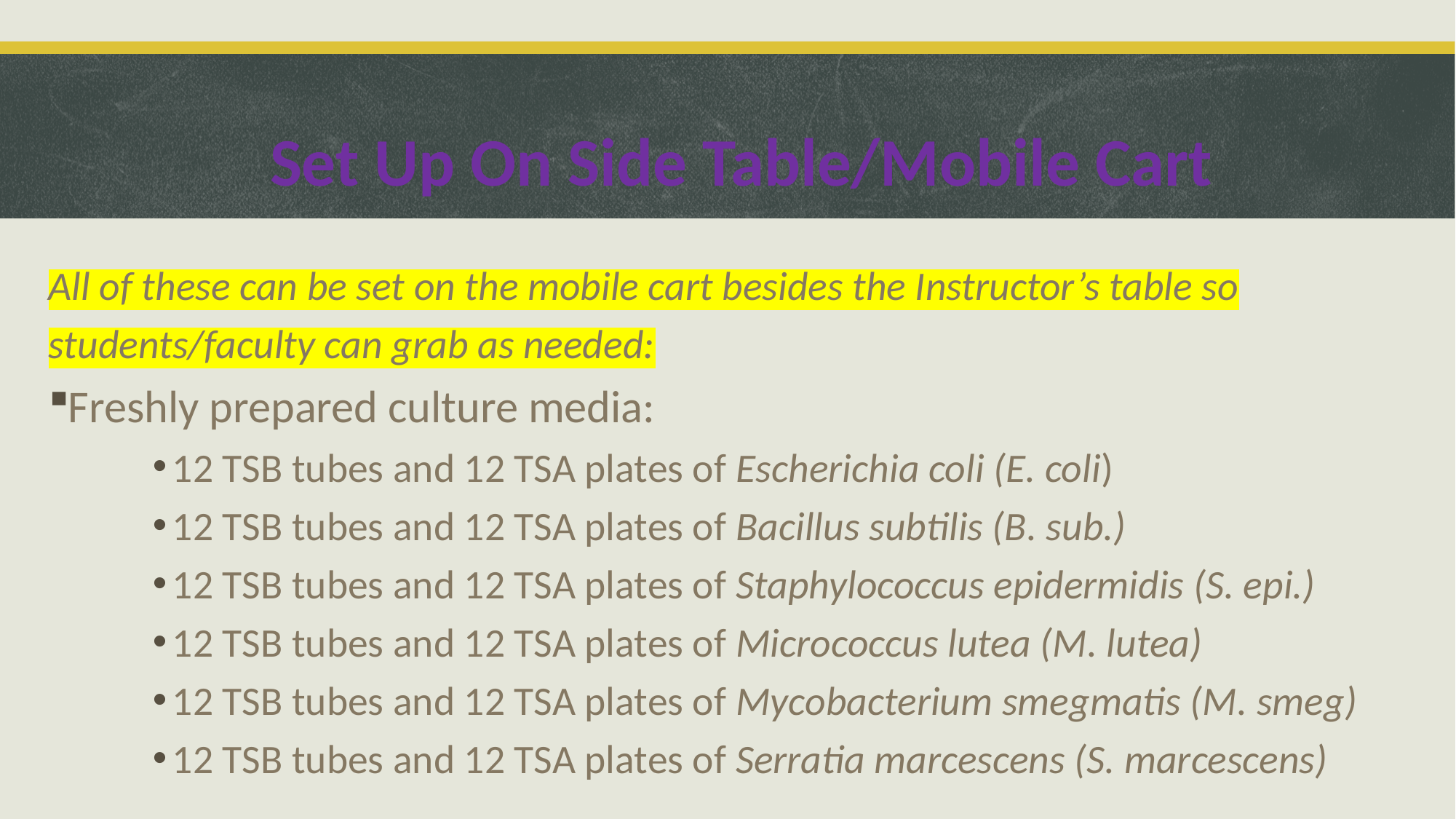

Set Up On Side Table/Mobile Cart

All of these can be set on the mobile cart besides the Instructor’s table so students/faculty can grab as needed:
Freshly prepared culture media:
12 TSB tubes and 12 TSA plates of Escherichia coli (E. coli)
12 TSB tubes and 12 TSA plates of Bacillus subtilis (B. sub.)
12 TSB tubes and 12 TSA plates of Staphylococcus epidermidis (S. epi.)
12 TSB tubes and 12 TSA plates of Micrococcus lutea (M. lutea)
12 TSB tubes and 12 TSA plates of Mycobacterium smegmatis (M. smeg)
12 TSB tubes and 12 TSA plates of Serratia marcescens (S. marcescens)